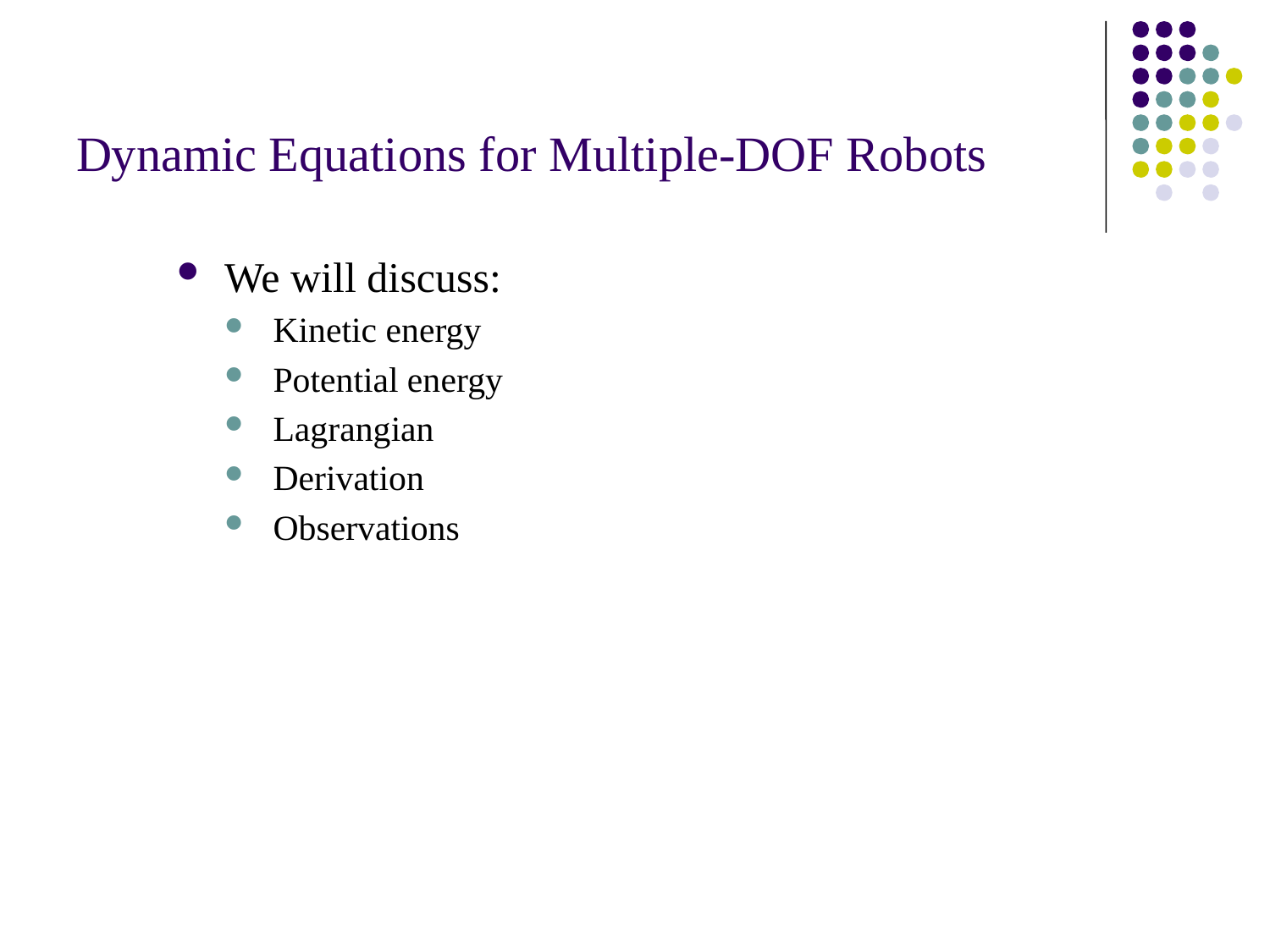

# Dynamic Equations for Multiple-DOF Robots
We will discuss:
Kinetic energy
Potential energy
Lagrangian
Derivation
Observations